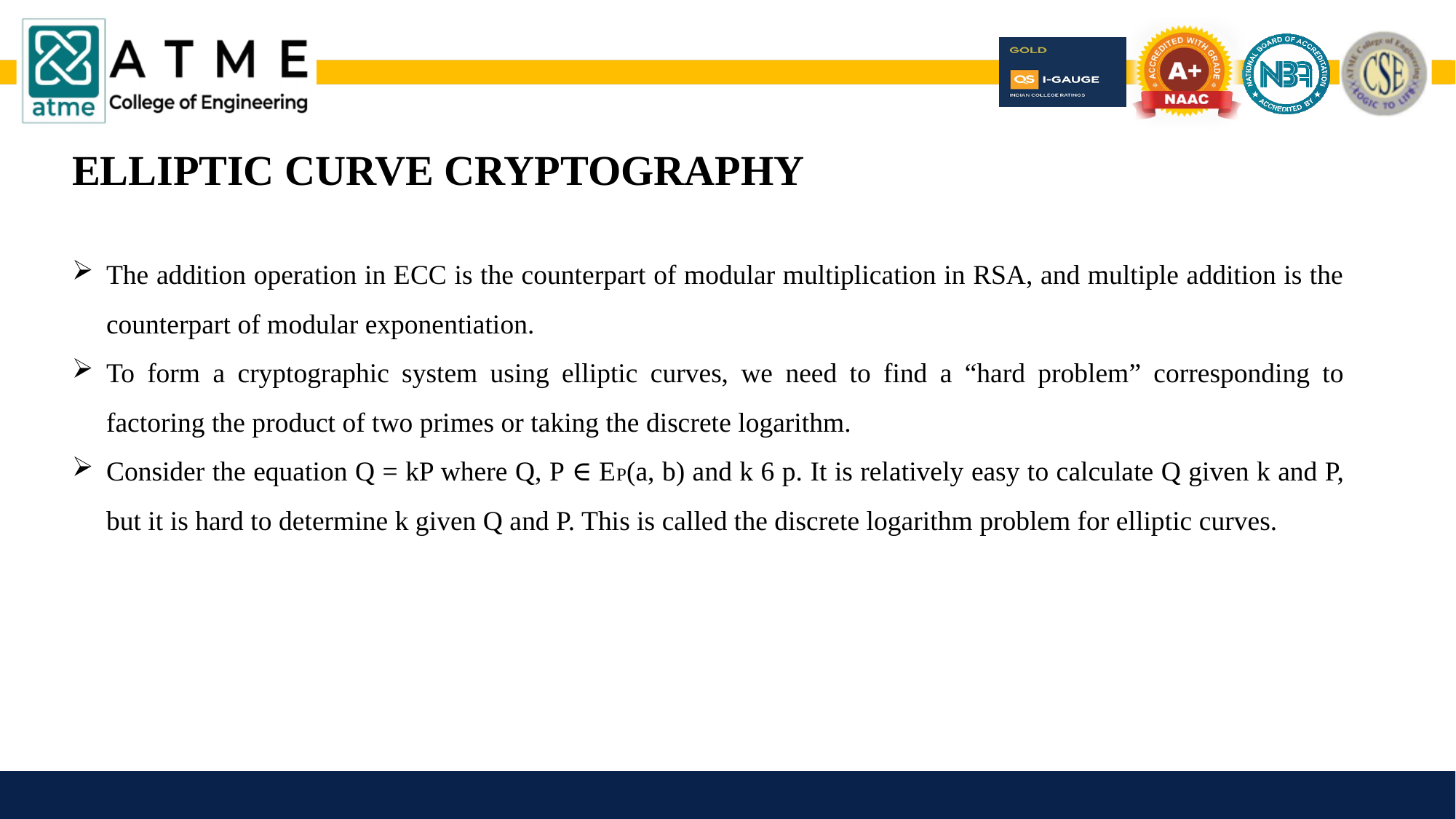

ELLIPTIC CURVE CRYPTOGRAPHY
The addition operation in ECC is the counterpart of modular multiplication in RSA, and multiple addition is the counterpart of modular exponentiation.
To form a cryptographic system using elliptic curves, we need to find a “hard problem” corresponding to factoring the product of two primes or taking the discrete logarithm.
Consider the equation Q = kP where Q, P ∈ EP(a, b) and k 6 p. It is relatively easy to calculate Q given k and P, but it is hard to determine k given Q and P. This is called the discrete logarithm problem for elliptic curves.